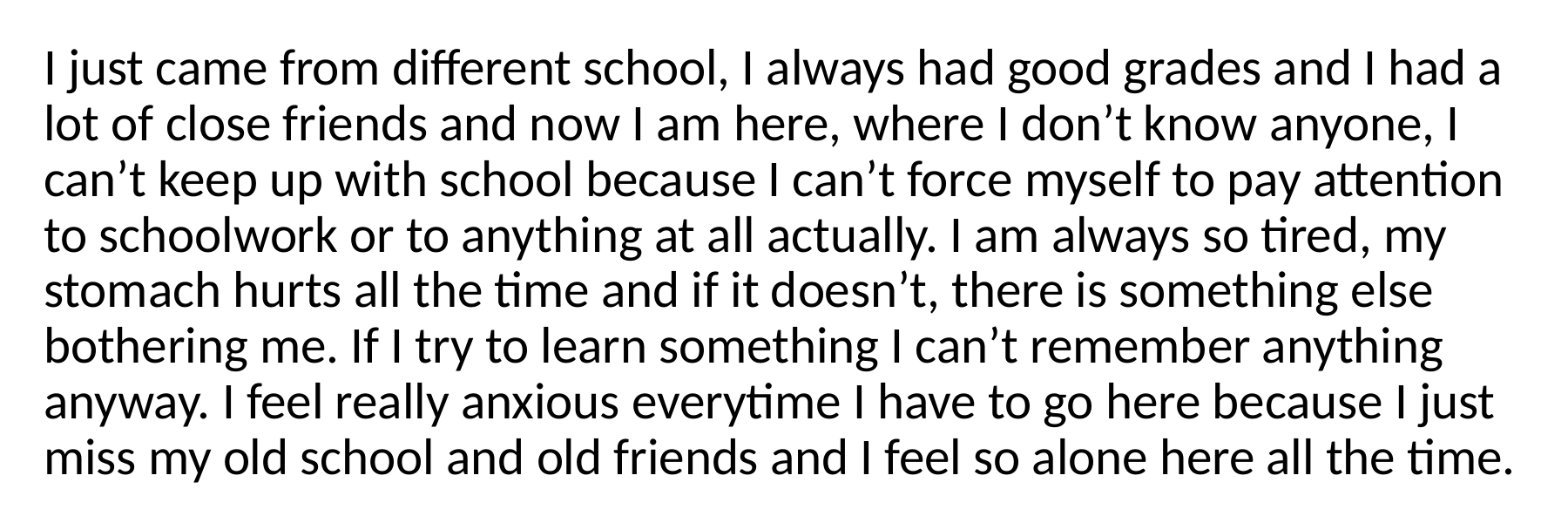

I just came from different school, I always had good grades and I had a lot of close friends and now I am here, where I don’t know anyone, I can’t keep up with school because I can’t force myself to pay attention to schoolwork or to anything at all actually. I am always so tired, my stomach hurts all the time and if it doesn’t, there is something else bothering me. If I try to learn something I can’t remember anything anyway. I feel really anxious everytime I have to go here because I just miss my old school and old friends and I feel so alone here all the time.